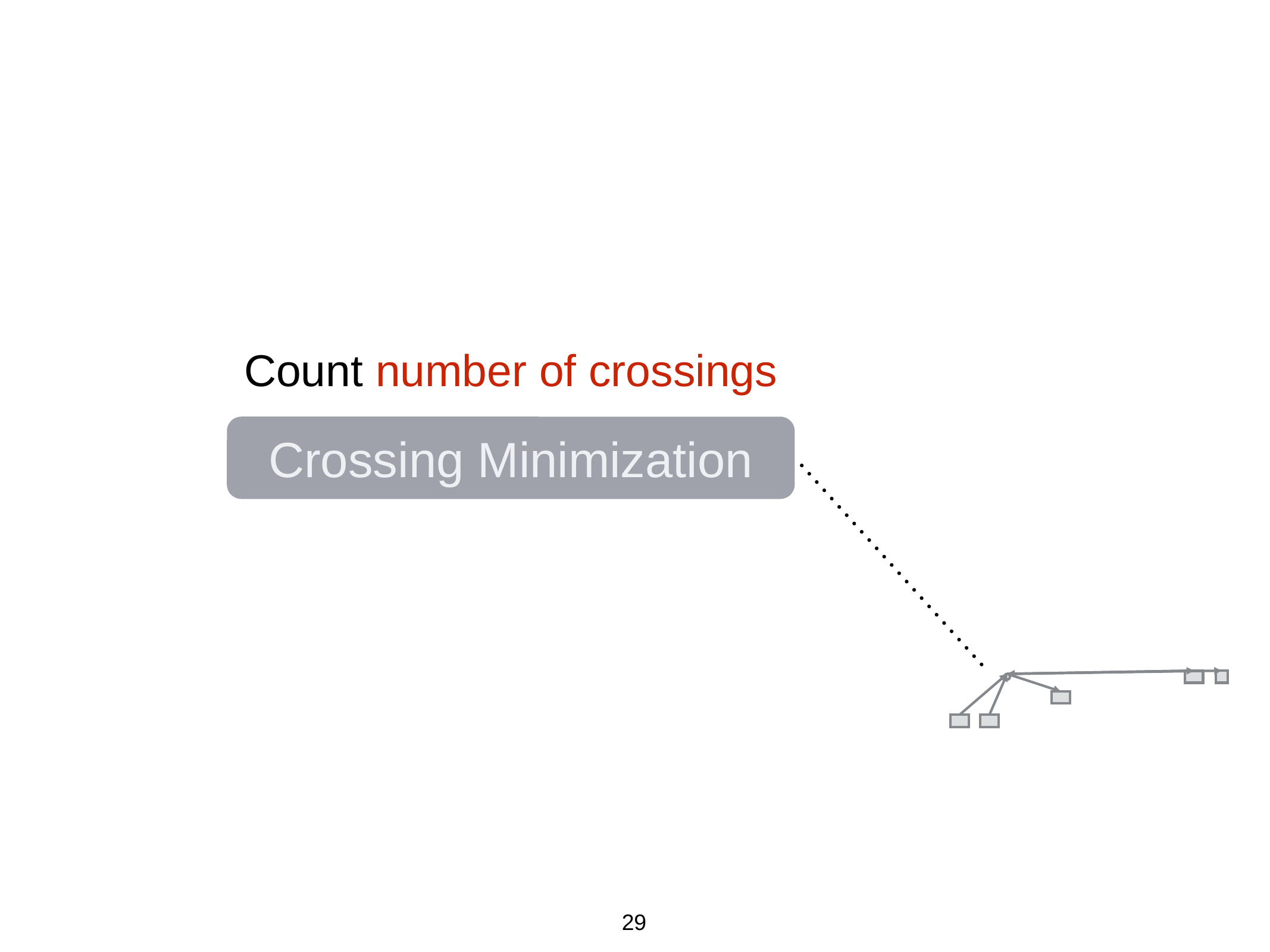

Count number of crossings
Crossing Minimization

29